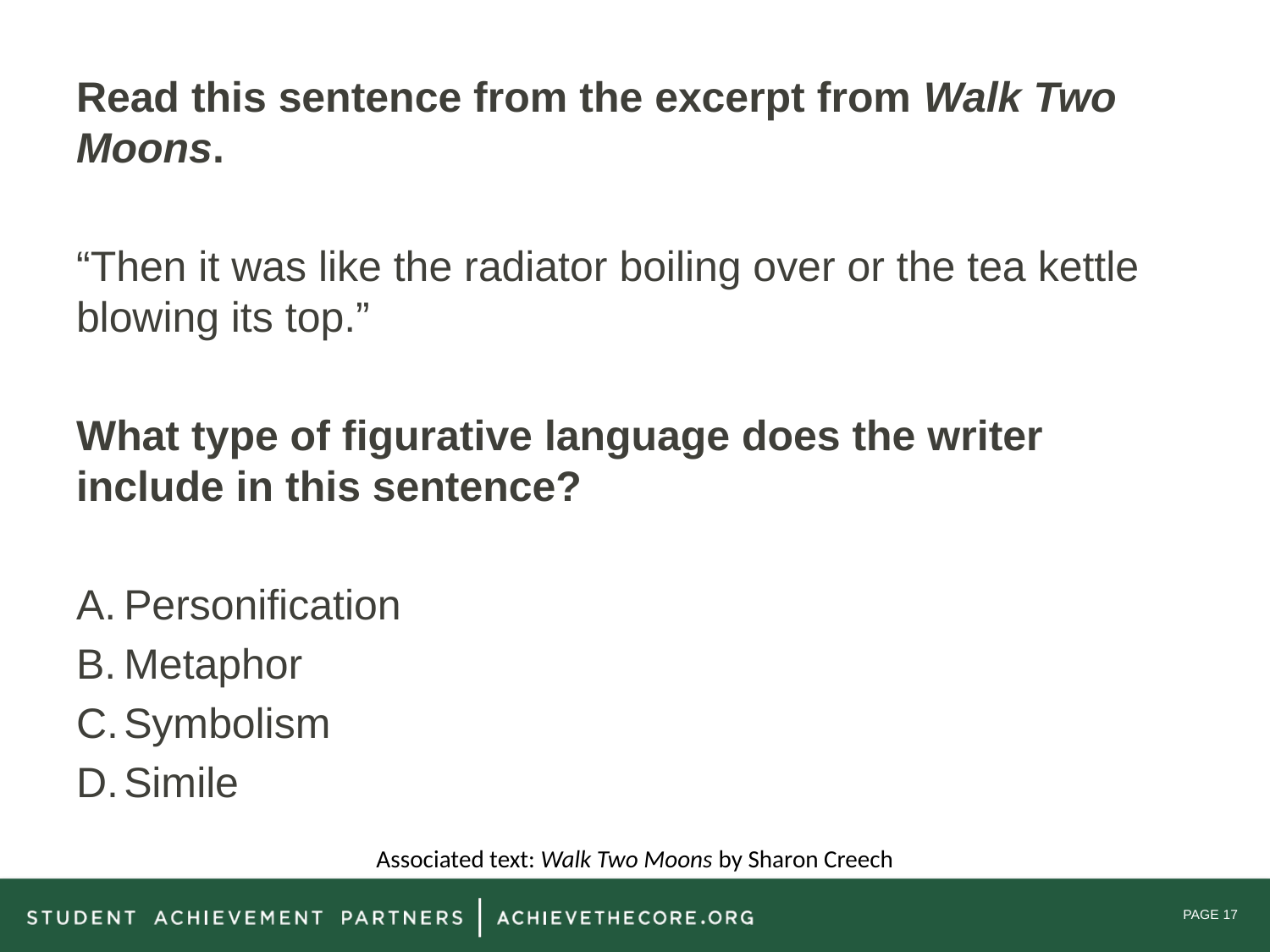

Read this sentence from the excerpt from Walk Two Moons.

“Then it was like the radiator boiling over or the tea kettle blowing its top.”

What type of figurative language does the writer include in this sentence?

Personification
Metaphor
Symbolism
Simile

Associated text: Walk Two Moons by Sharon Creech